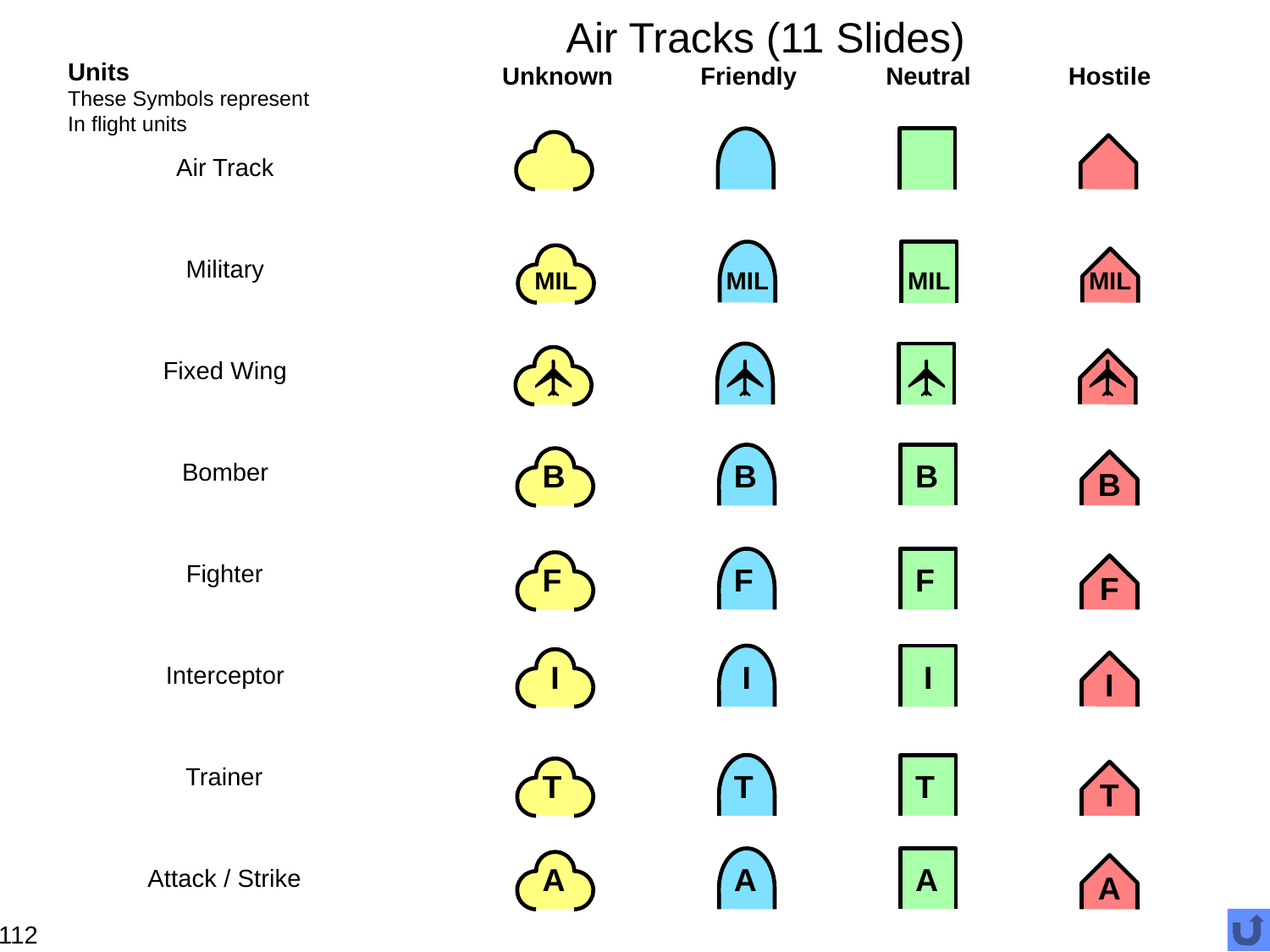

# Air Tracks (11 Slides)
Units
These Symbols represent
In flight units
Unknown
Friendly
Neutral
Hostile

Air Track

MIL

MIL

MIL

MIL
Military

Fixed Wing

B

B

B

B
Bomber

F

F

F

F
Fighter

I

I

I

I
Interceptor

T

T

T
Trainer

T

A

A

A

A
Attack / Strike
112